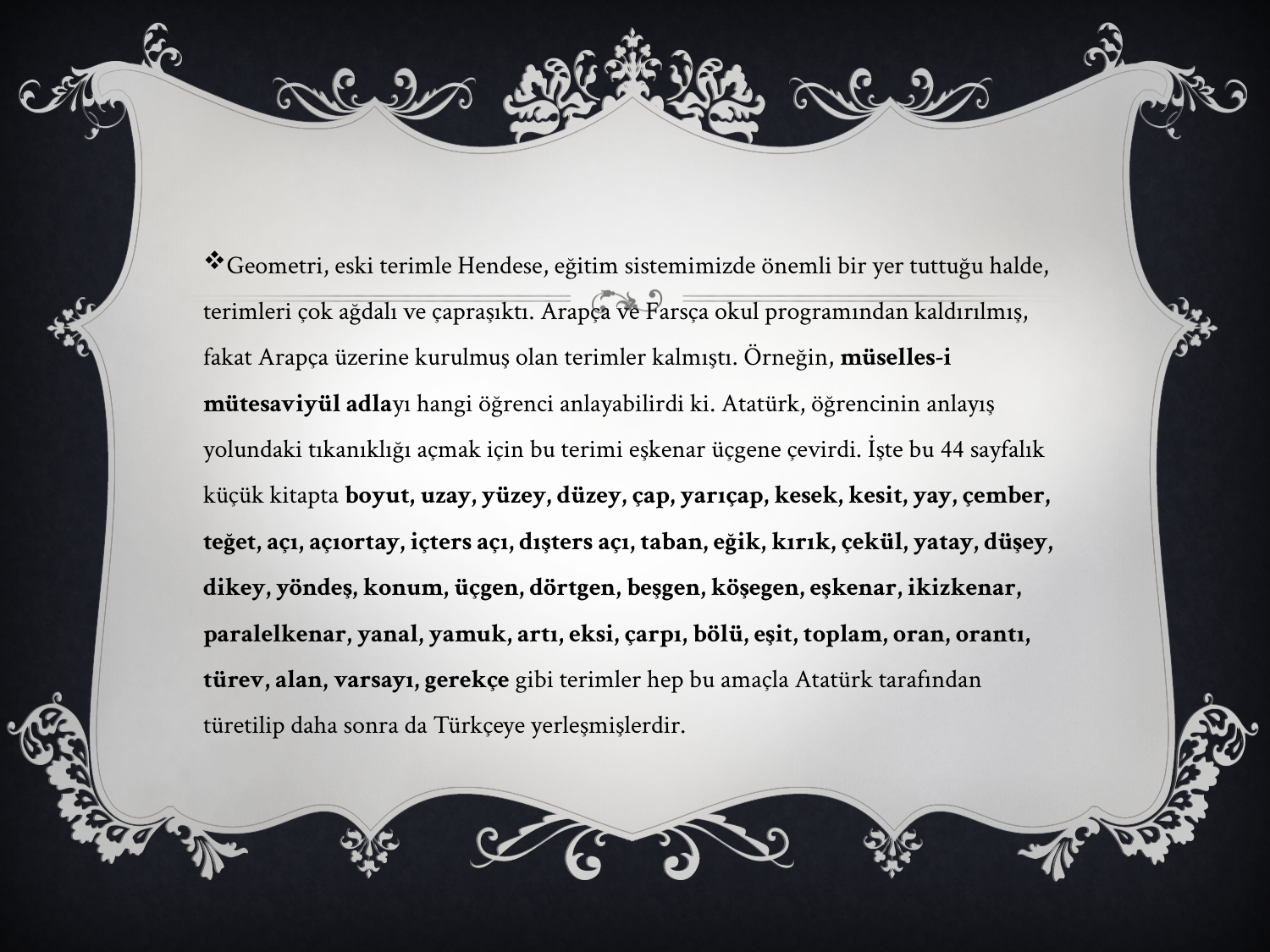

Geometri, eski terimle Hendese, eğitim sistemimizde önemli bir yer tuttuğu halde, terimleri çok ağdalı ve çapraşıktı. Arapça ve Farsça okul programından kaldırılmış, fakat Arapça üzerine kurulmuş olan terimler kalmıştı. Örneğin, müselles-i mütesaviyül adlayı hangi öğrenci anlayabilirdi ki. Atatürk, öğrencinin anlayış yolundaki tıkanıklığı açmak için bu terimi eşkenar üçgene çevirdi. İşte bu 44 sayfalık küçük kitapta boyut, uzay, yüzey, düzey, çap, yarıçap, kesek, kesit, yay, çember, teğet, açı, açıortay, içters açı, dışters açı, taban, eğik, kırık, çekül, yatay, düşey, dikey, yöndeş, konum, üçgen, dörtgen, beşgen, köşegen, eşkenar, ikizkenar, paralelkenar, yanal, yamuk, artı, eksi, çarpı, bölü, eşit, toplam, oran, orantı, türev, alan, varsayı, gerekçe gibi terimler hep bu amaçla Atatürk tarafından türetilip daha sonra da Türkçeye yerleşmişlerdir.